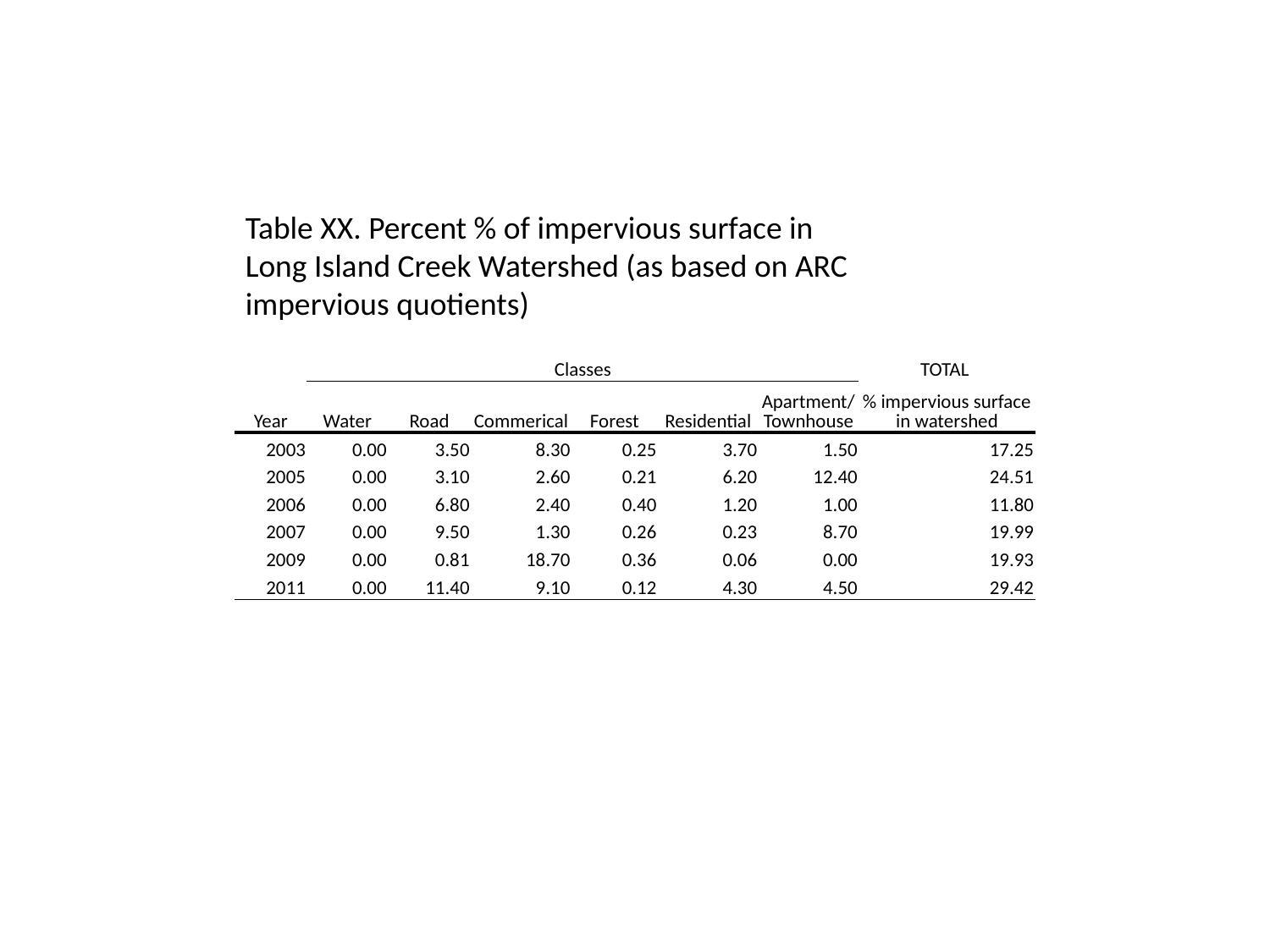

Table XX. Percent % of impervious surface in Long Island Creek Watershed (as based on ARC impervious quotients)
|  | Classes |  |  |  |  |  | TOTAL |
| --- | --- | --- | --- | --- | --- | --- | --- |
| Year | Water | Road | Commerical | Forest | Residential | Apartment/ Townhouse | % impervious surface in watershed |
| 2003 | 0.00 | 3.50 | 8.30 | 0.25 | 3.70 | 1.50 | 17.25 |
| 2005 | 0.00 | 3.10 | 2.60 | 0.21 | 6.20 | 12.40 | 24.51 |
| 2006 | 0.00 | 6.80 | 2.40 | 0.40 | 1.20 | 1.00 | 11.80 |
| 2007 | 0.00 | 9.50 | 1.30 | 0.26 | 0.23 | 8.70 | 19.99 |
| 2009 | 0.00 | 0.81 | 18.70 | 0.36 | 0.06 | 0.00 | 19.93 |
| 2011 | 0.00 | 11.40 | 9.10 | 0.12 | 4.30 | 4.50 | 29.42 |